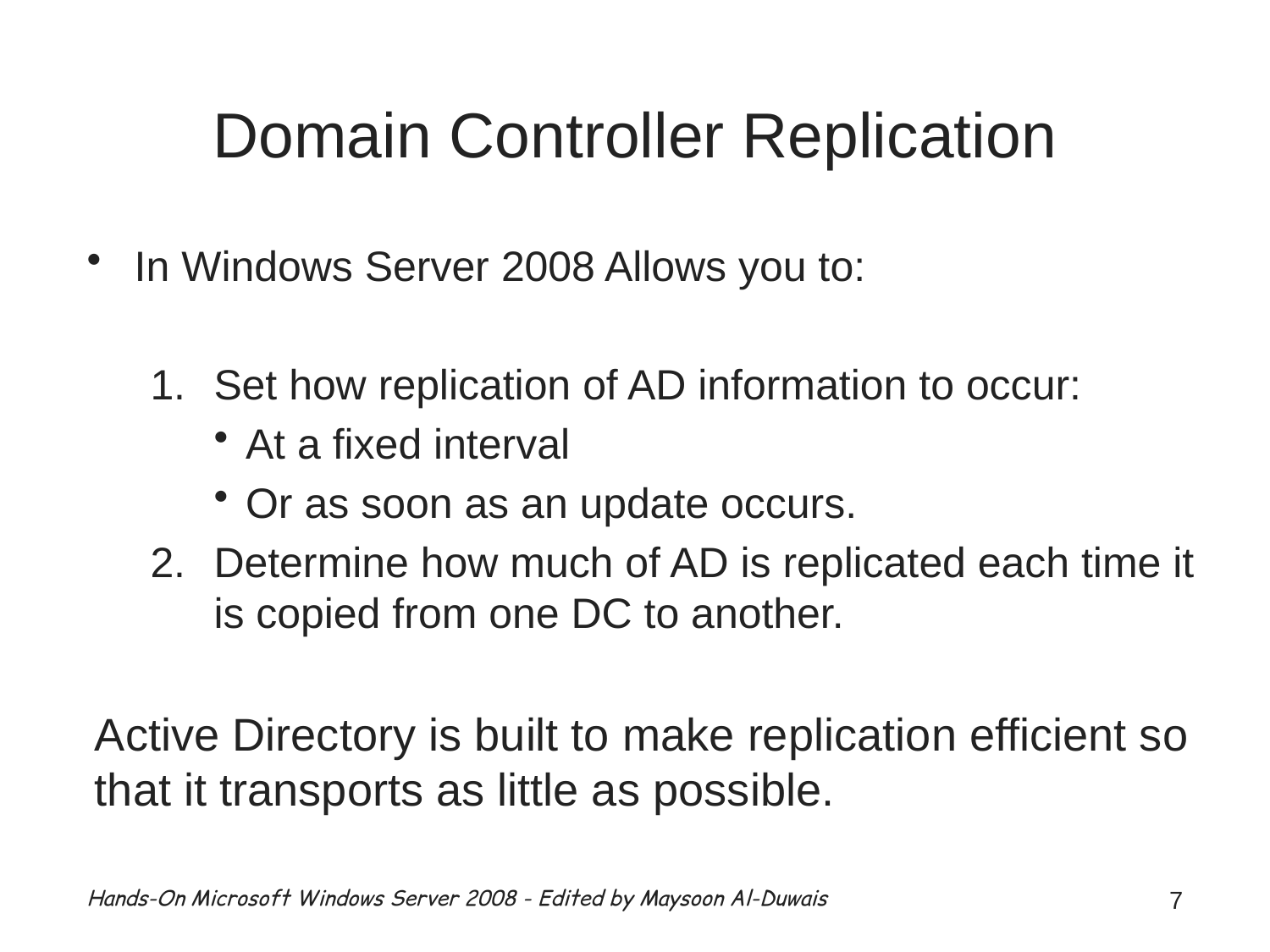

# Domain Controller Replication
In Windows Server 2008 Allows you to:

Set how replication of AD information to occur:
At a fixed interval
Or as soon as an update occurs.
Determine how much of AD is replicated each time it is copied from one DC to another.

Active Directory is built to make replication efficient so that it transports as little as possible.
Hands-On Microsoft Windows Server 2008 - Edited by Maysoon Al-Duwais
7